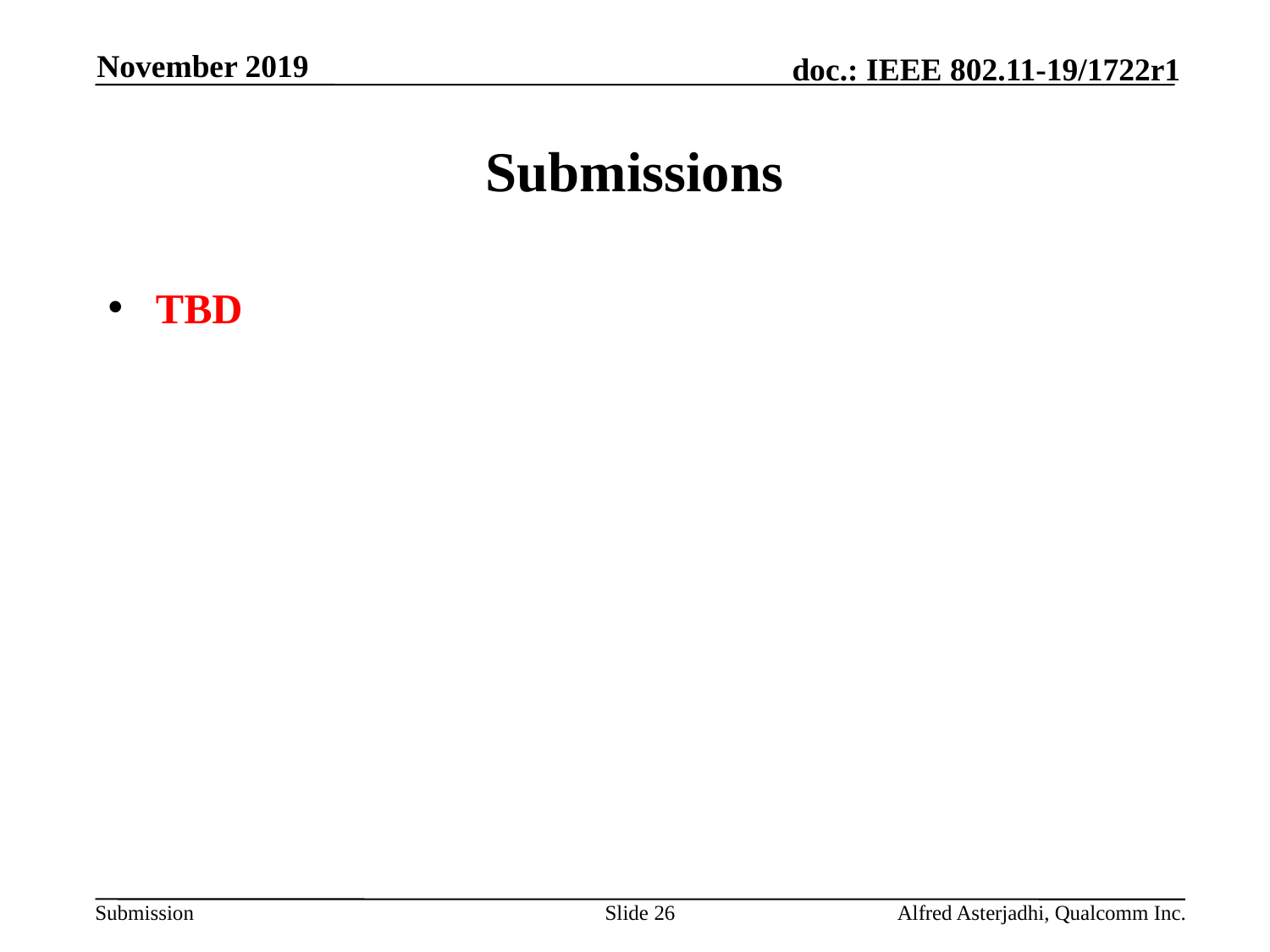

November 2019
# Submissions
TBD
Slide 26
Alfred Asterjadhi, Qualcomm Inc.